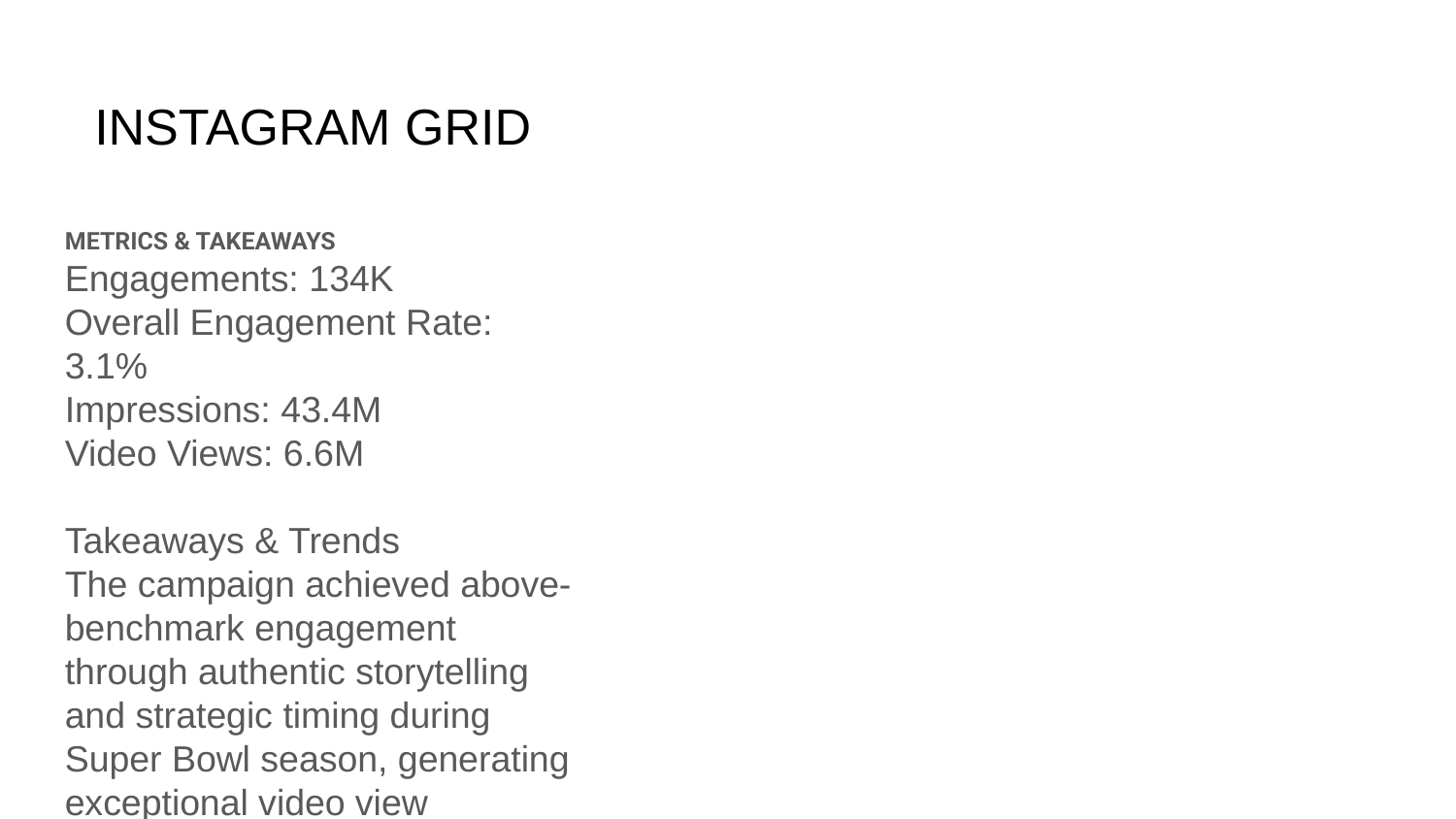

INSTAGRAM GRID
METRICS & TAKEAWAYS
Engagements: 134K
Overall Engagement Rate: 3.1%
Impressions: 43.4M
Video Views: 6.6M

Takeaways & Trends
The campaign achieved above-benchmark engagement through authentic storytelling and strategic timing during Super Bowl season, generating exceptional video view performance.